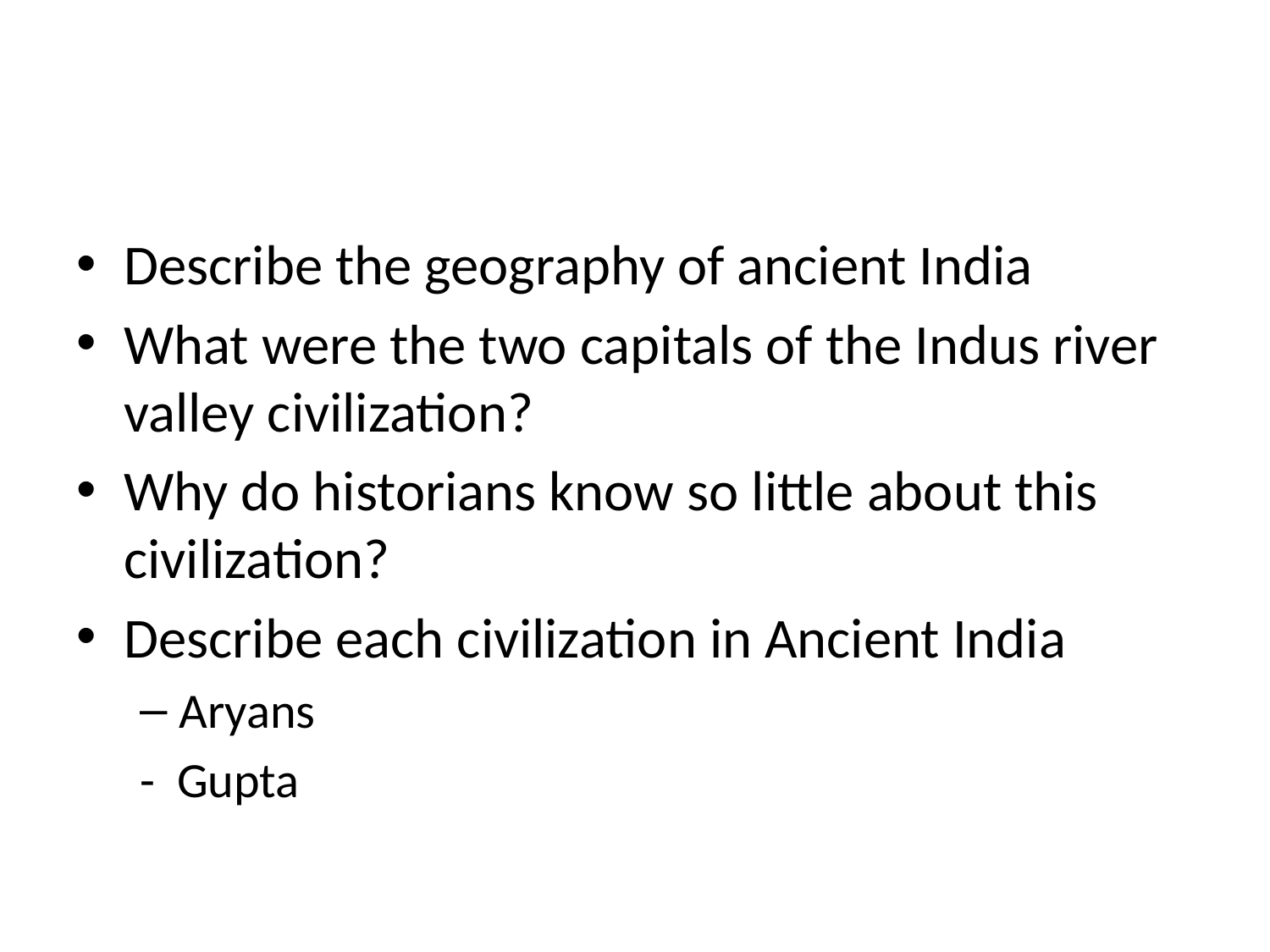

#
Describe the geography of ancient India
What were the two capitals of the Indus river valley civilization?
Why do historians know so little about this civilization?
Describe each civilization in Ancient India
Aryans
-  Gupta